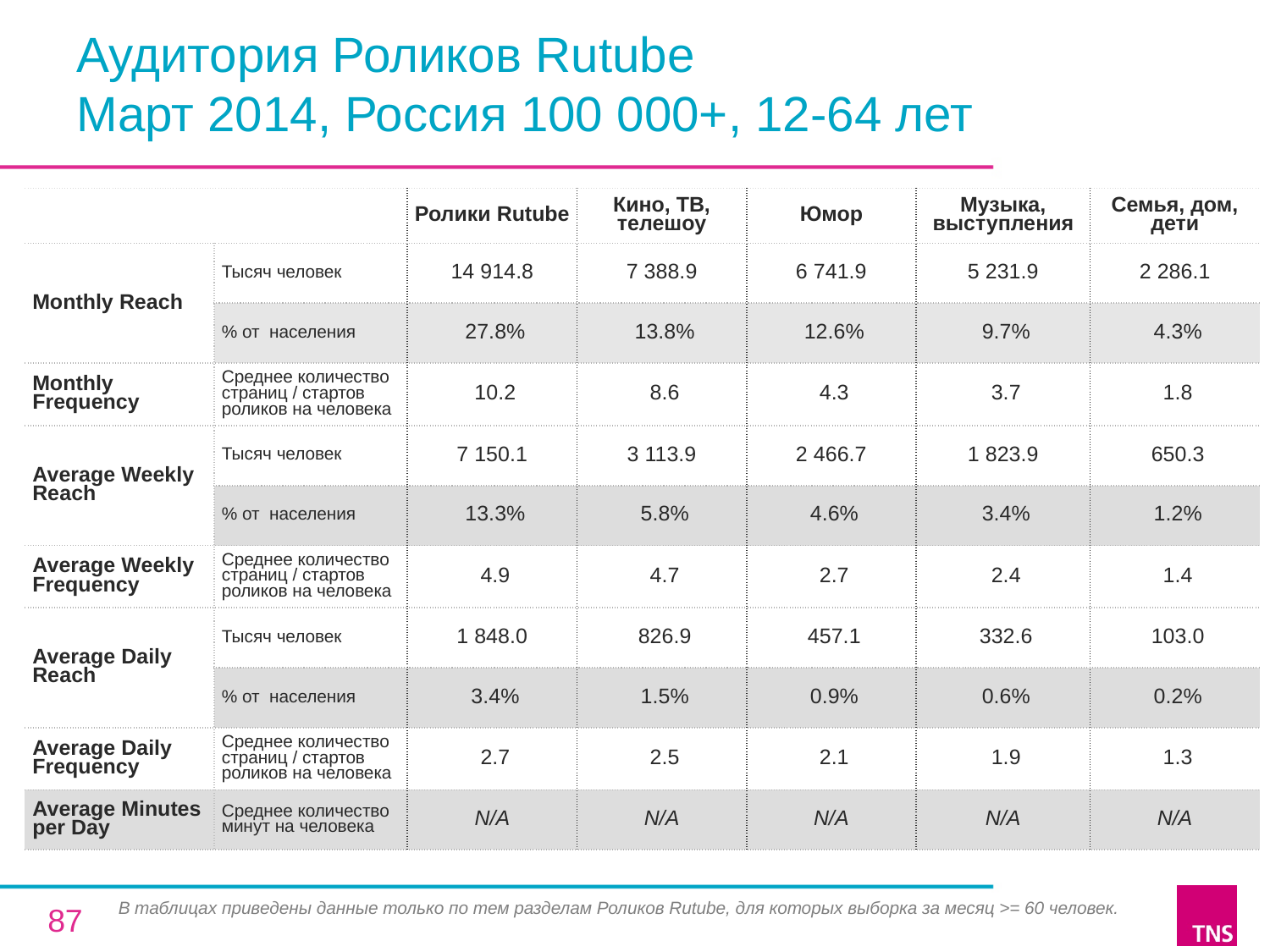

# Аудитория Роликов Rutube Март 2014, Россия 100 000+, 12-64 лет
|  |  | Ролики Rutube | Кино, ТВ, телешоу | Юмор | Музыка, выступления | Семья, дом, дети |
| --- | --- | --- | --- | --- | --- | --- |
| Monthly Reach | Тысяч человек | 14 914.8 | 7 388.9 | 6 741.9 | 5 231.9 | 2 286.1 |
|  | % от населения | 27.8% | 13.8% | 12.6% | 9.7% | 4.3% |
| Monthly Frequency | Среднее количество страниц / стартов роликов на человека | 10.2 | 8.6 | 4.3 | 3.7 | 1.8 |
| Average Weekly Reach | Тысяч человек | 7 150.1 | 3 113.9 | 2 466.7 | 1 823.9 | 650.3 |
|  | % от населения | 13.3% | 5.8% | 4.6% | 3.4% | 1.2% |
| Average Weekly Frequency | Среднее количество страниц / стартов роликов на человека | 4.9 | 4.7 | 2.7 | 2.4 | 1.4 |
| Average Daily Reach | Тысяч человек | 1 848.0 | 826.9 | 457.1 | 332.6 | 103.0 |
|  | % от населения | 3.4% | 1.5% | 0.9% | 0.6% | 0.2% |
| Average Daily Frequency | Среднее количество страниц / стартов роликов на человека | 2.7 | 2.5 | 2.1 | 1.9 | 1.3 |
| Average Minutes per Day | Среднее количество минут на человека | N/A | N/A | N/A | N/A | N/A |
В таблицах приведены данные только по тем разделам Роликов Rutube, для которых выборка за месяц >= 60 человек.
87